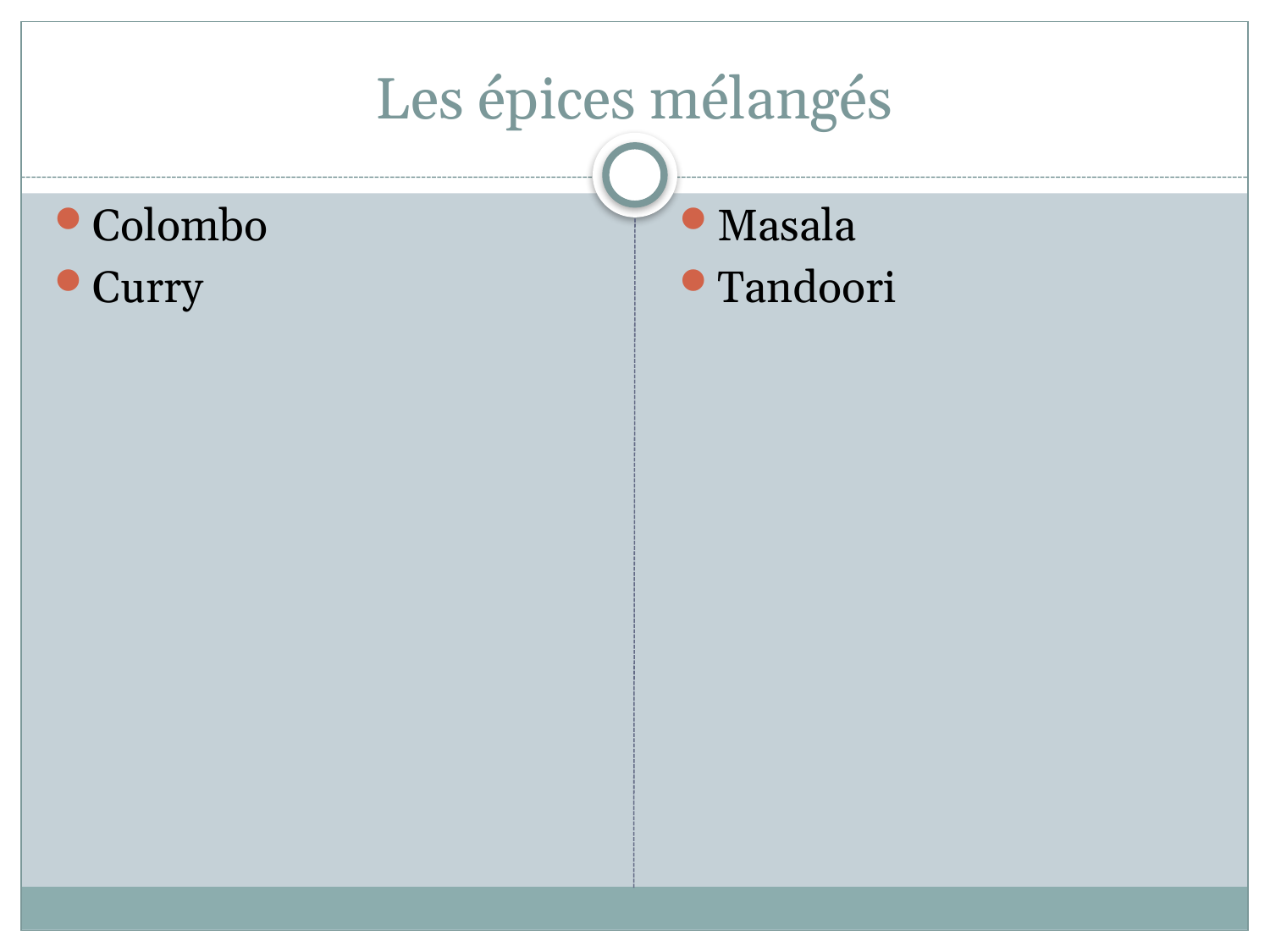

# Les épices mélangés
Colombo
Curry
Masala
Tandoori